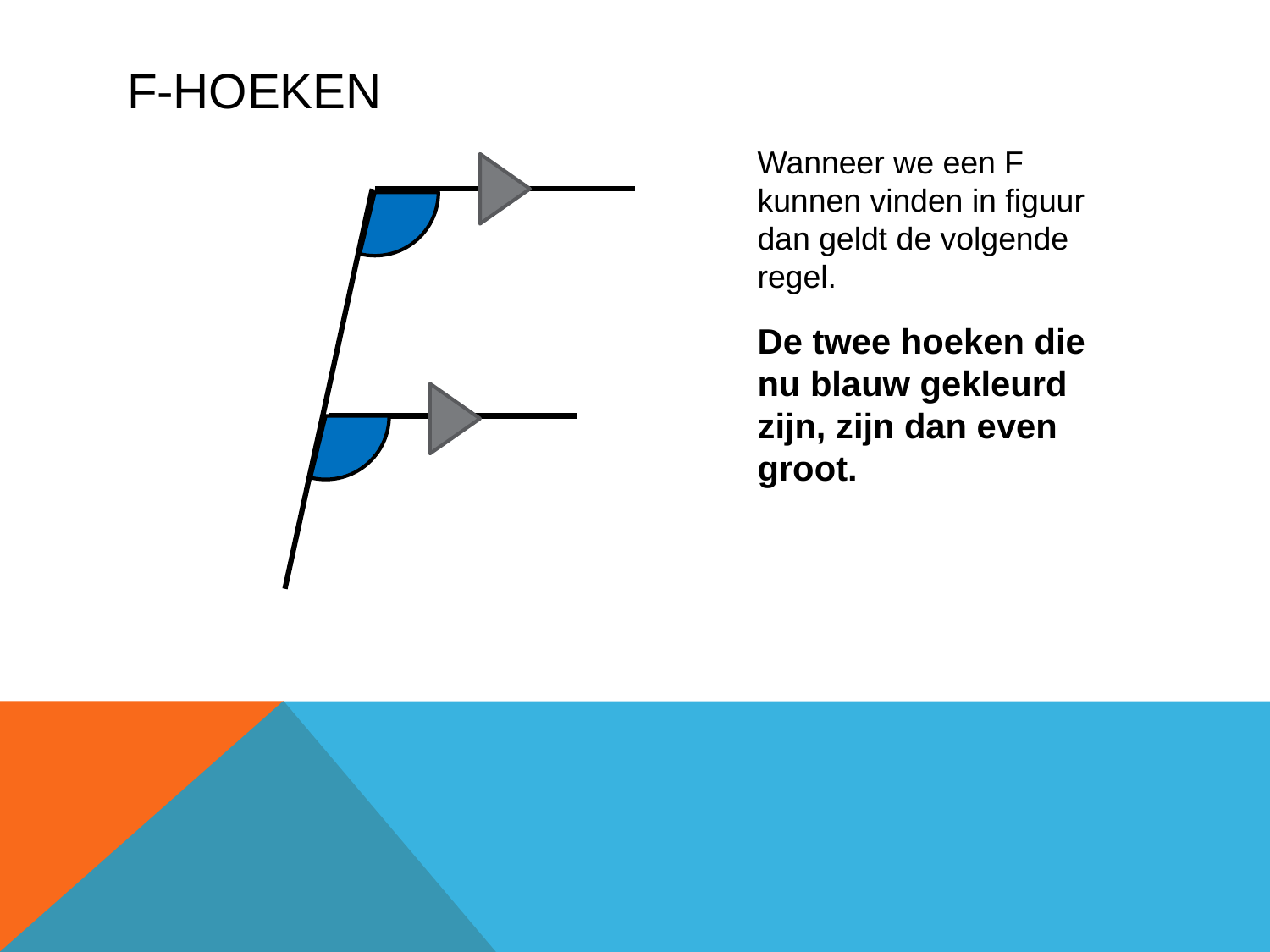

# F-hoeken

Wanneer we een F kunnen vinden in figuur dan geldt de volgende regel.

De twee hoeken die nu blauw gekleurd zijn, zijn dan even groot.